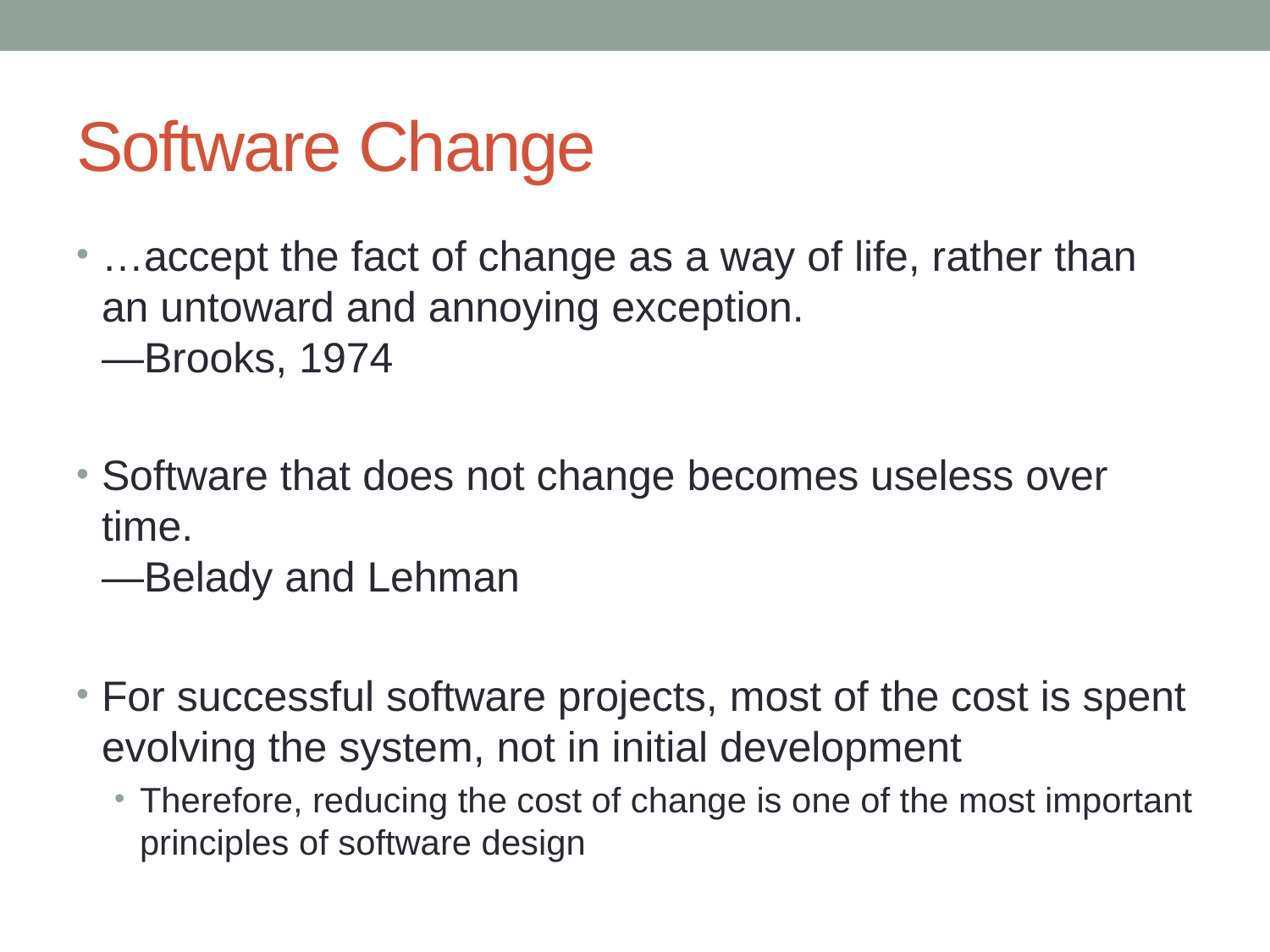

# Software Change
…accept the fact of change as a way of life, rather than an untoward and annoying exception.
—Brooks, 1974

Software that does not change becomes useless over time.
—Belady and Lehman

For successful software projects, most of the cost is spent evolving the system, not in initial development
Therefore, reducing the cost of change is one of the most important principles of software design